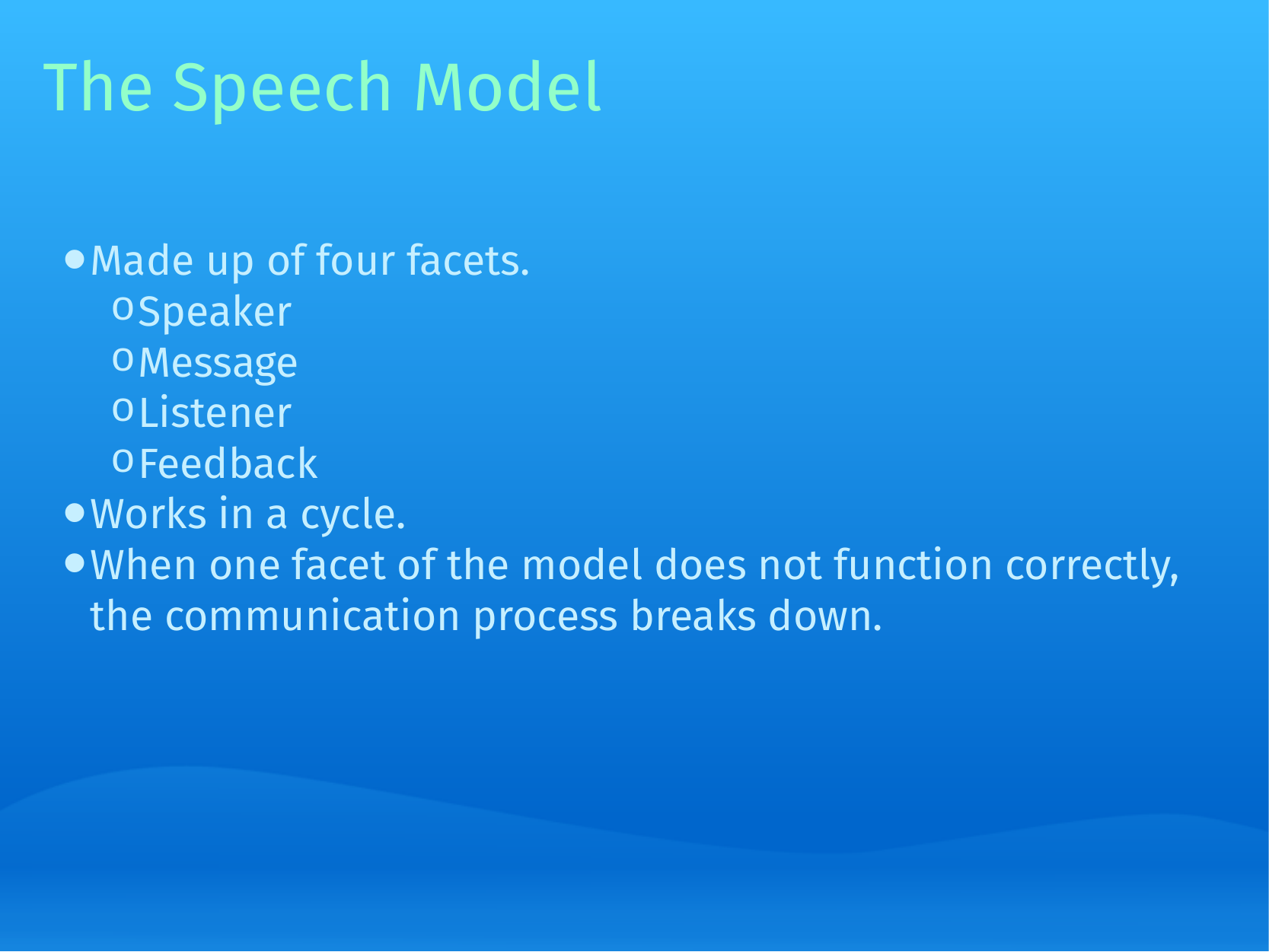

# The Speech Model
Made up of four facets.
Speaker
Message
Listener
Feedback
Works in a cycle.
When one facet of the model does not function correctly, the communication process breaks down.